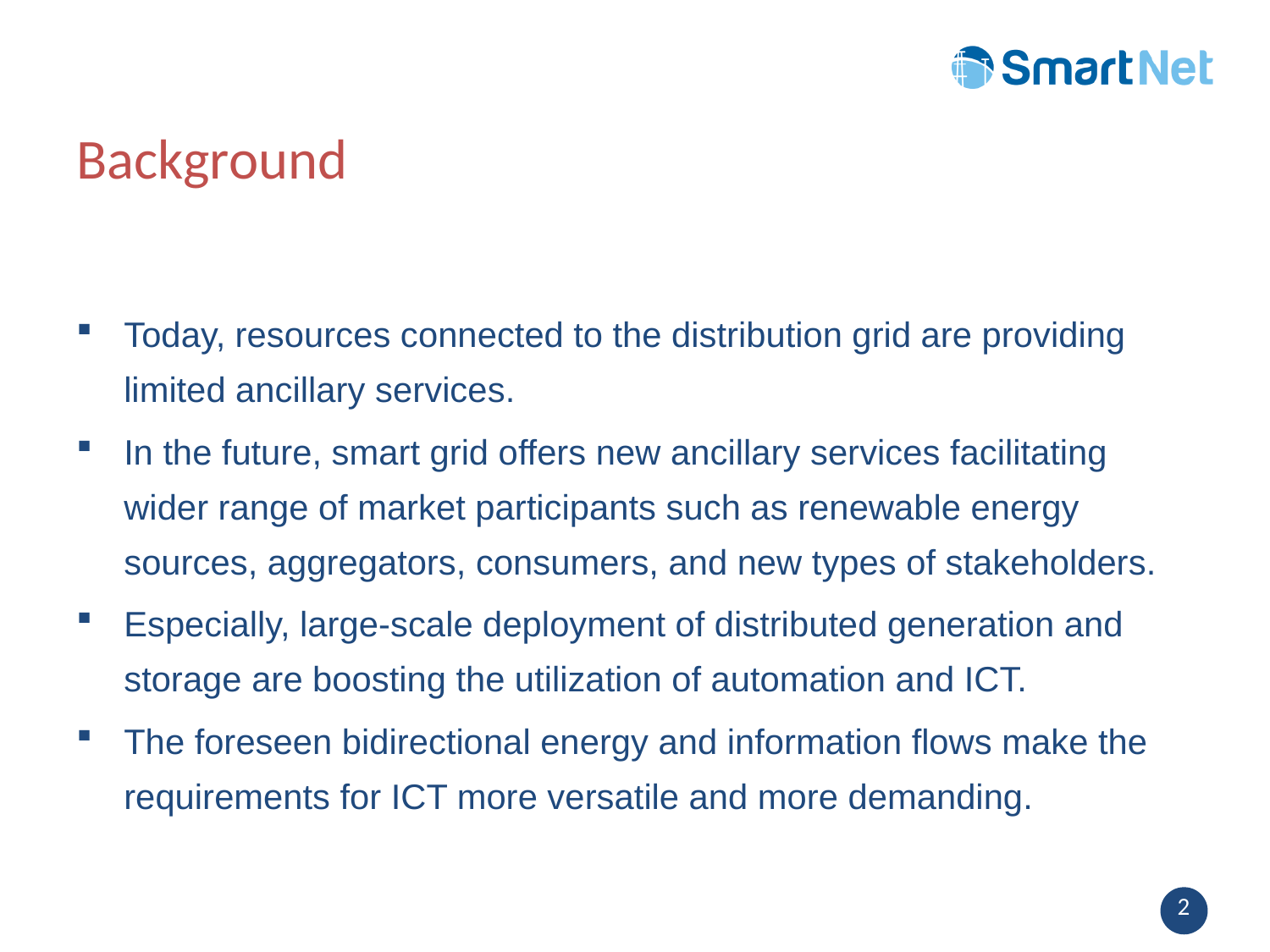

# Background
Today, resources connected to the distribution grid are providing limited ancillary services.
In the future, smart grid offers new ancillary services facilitating wider range of market participants such as renewable energy sources, aggregators, consumers, and new types of stakeholders.
Especially, large-scale deployment of distributed generation and storage are boosting the utilization of automation and ICT.
The foreseen bidirectional energy and information flows make the requirements for ICT more versatile and more demanding.
2